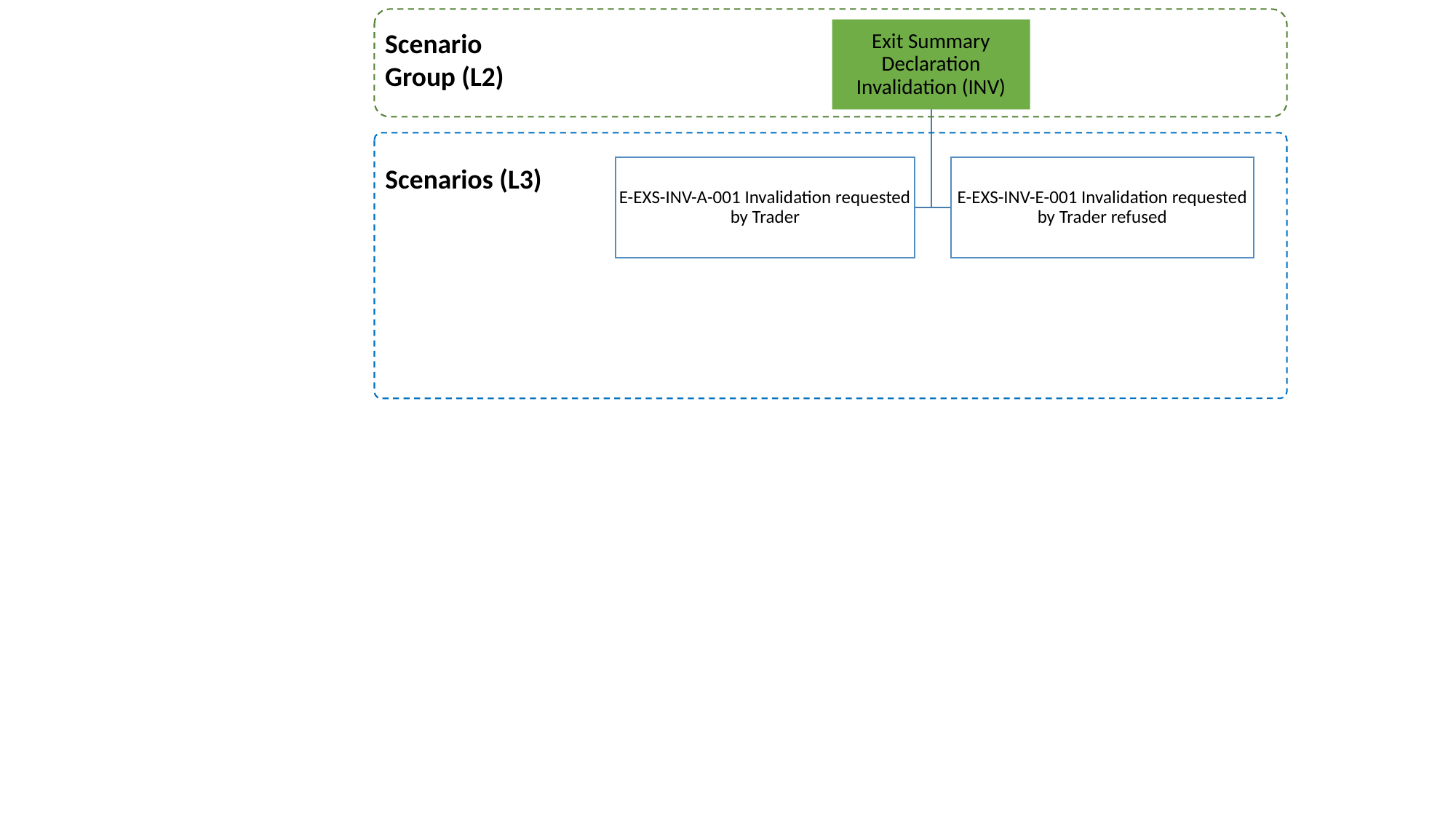

Exit Summary Declaration Invalidation (INV)
E-EXS-INV-A-001 Invalidation requested by Trader
E-EXS-INV-E-001 Invalidation requested by Trader refused
Scenario Group (L2)

Scenarios (L3)